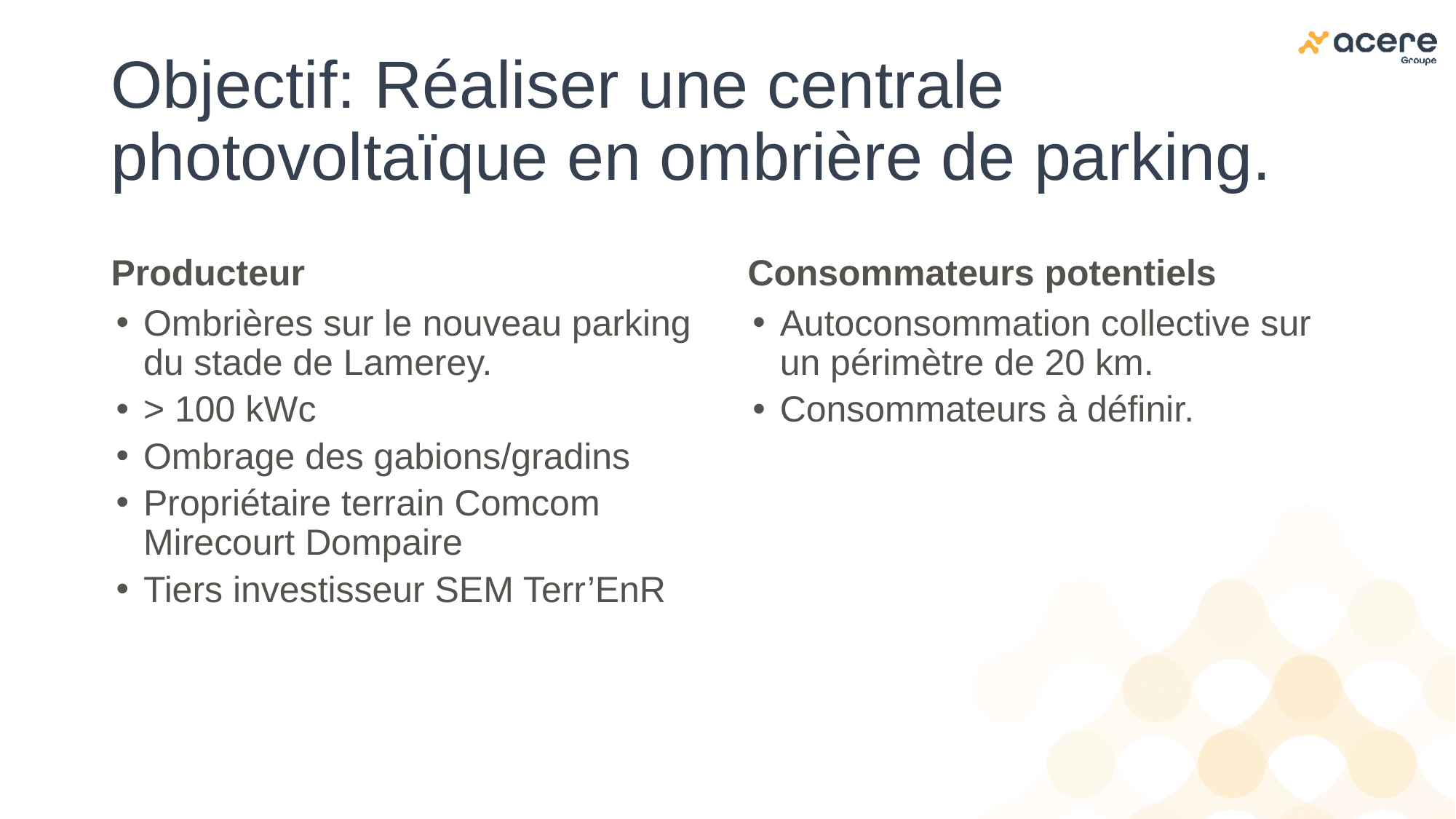

# Objectif: Réaliser une centrale photovoltaïque en ombrière de parking.
Producteur
Consommateurs potentiels
Ombrières sur le nouveau parking du stade de Lamerey.
> 100 kWc
Ombrage des gabions/gradins
Propriétaire terrain Comcom Mirecourt Dompaire
Tiers investisseur SEM Terr’EnR
Autoconsommation collective sur un périmètre de 20 km.
Consommateurs à définir.